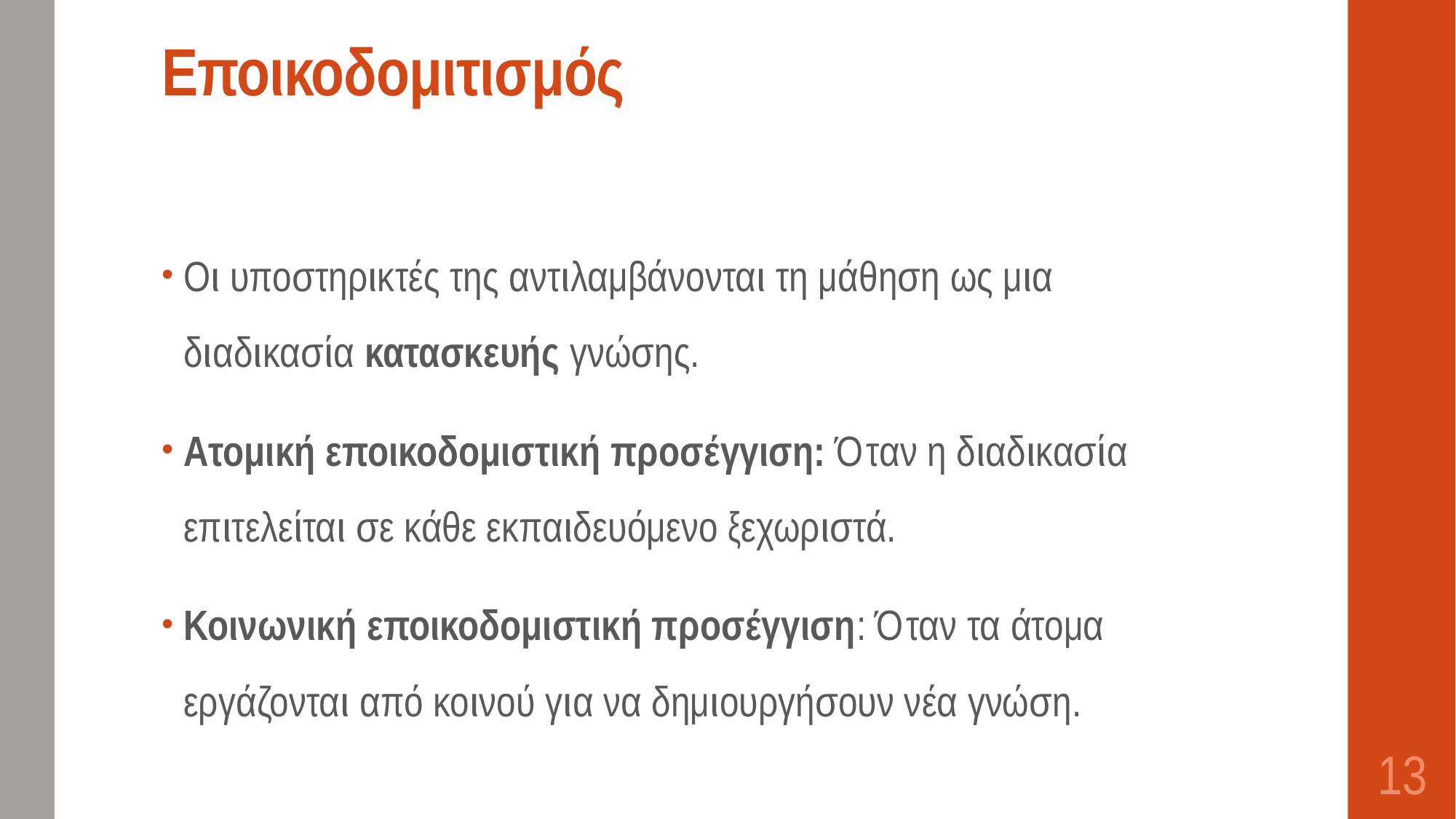

# Εποικοδομιτισμός
Οι υποστηρικτές της αντιλαμβάνονται τη μάθηση ως μια διαδικασία κατασκευής γνώσης.
Ατομική εποικοδομιστική προσέγγιση: Όταν η διαδικασία επιτελείται σε κάθε εκπαιδευόμενο ξεχωριστά.
Κοινωνική εποικοδομιστική προσέγγιση: Όταν τα άτομα εργάζονται από κοινού για να δημιουργήσουν νέα γνώση.
13